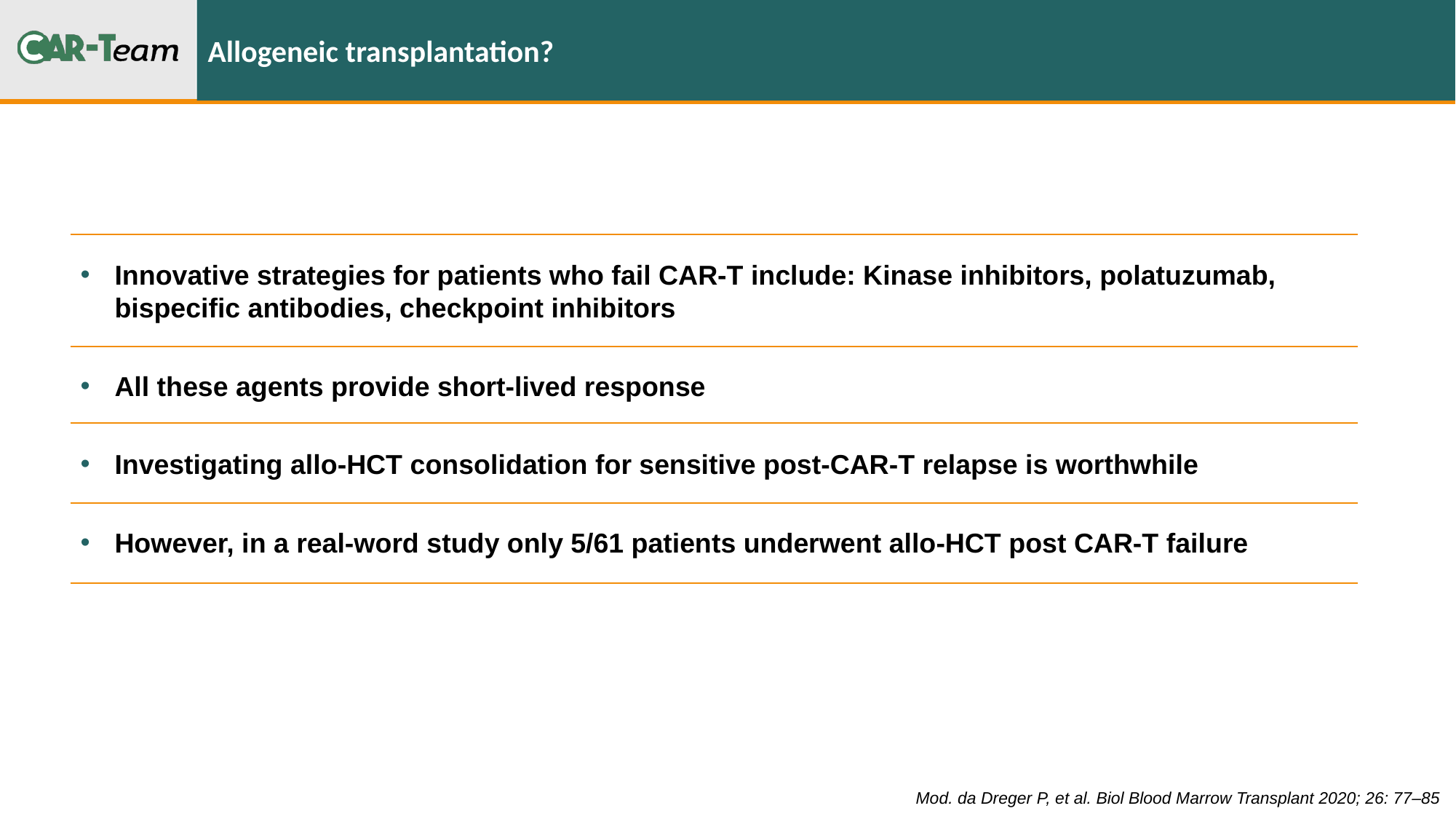

# Allogeneic transplantation?
Innovative strategies for patients who fail CAR-T include: Kinase inhibitors, polatuzumab, bispecific antibodies, checkpoint inhibitors
All these agents provide short-lived response
Investigating allo-HCT consolidation for sensitive post-CAR-T relapse is worthwhile
However, in a real-word study only 5/61 patients underwent allo-HCT post CAR-T failure
Mod. da Dreger P, et al. Biol Blood Marrow Transplant 2020; 26: 77–85